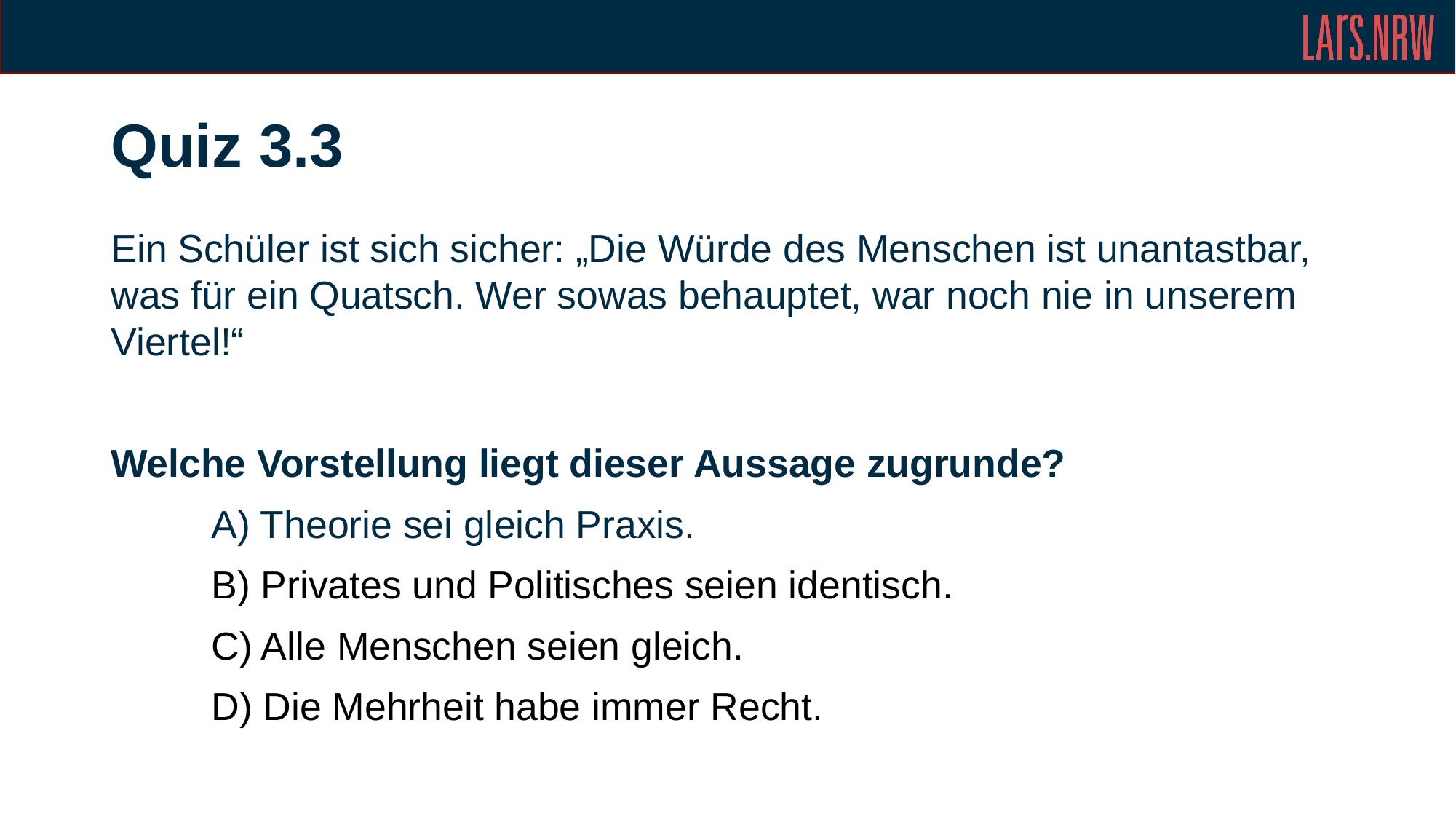

# Quiz 3.3
Ein Schüler ist sich sicher: „Die Würde des Menschen ist unantastbar, was für ein Quatsch. Wer sowas behauptet, war noch nie in unserem Viertel!“

Welche Vorstellung liegt dieser Aussage zugrunde?
	A) Theorie sei gleich Praxis.
	B) Privates und Politisches seien identisch.
	C) Alle Menschen seien gleich.
	D) Die Mehrheit habe immer Recht.